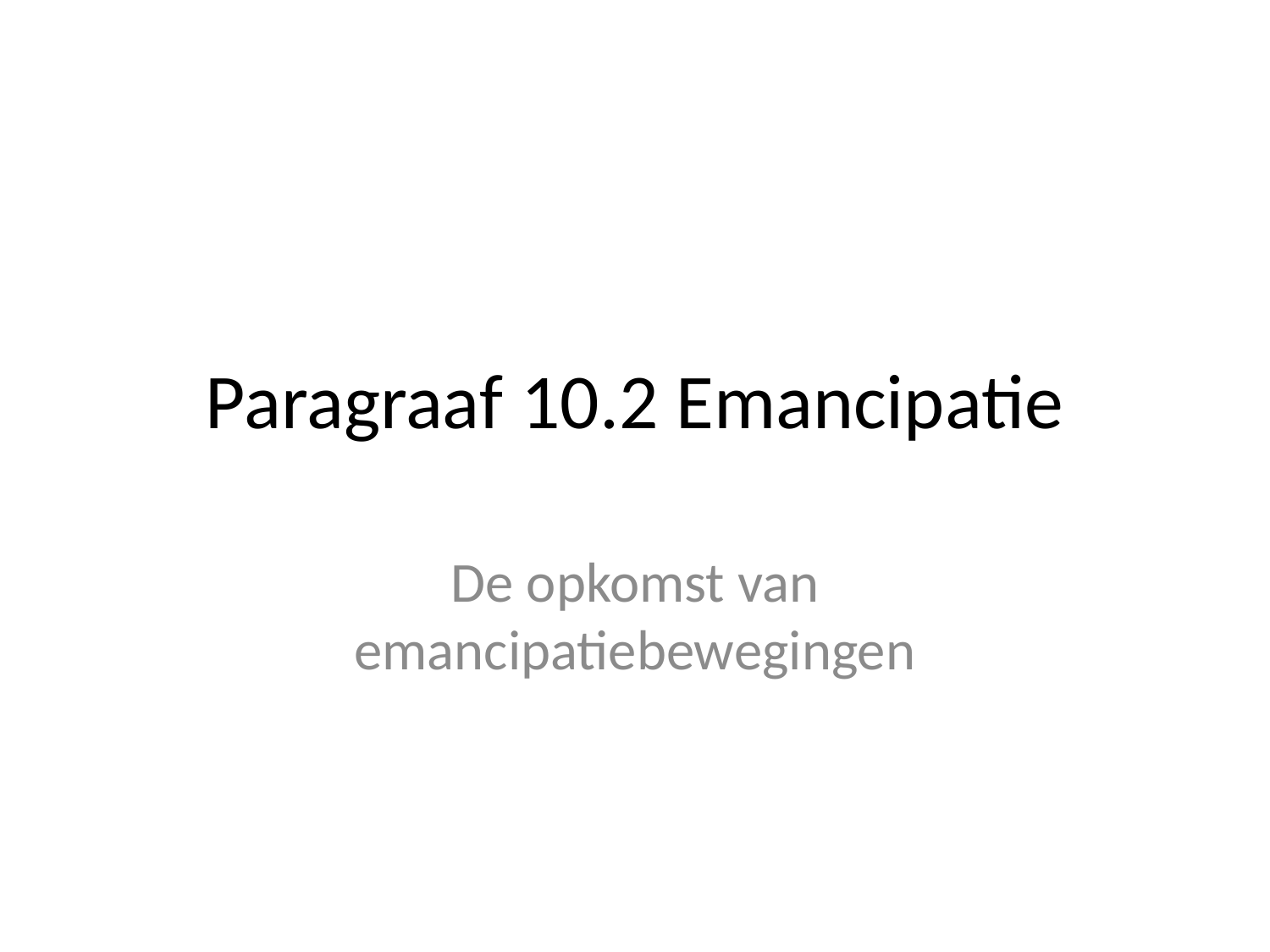

# Paragraaf 10.2 Emancipatie
De opkomst van emancipatiebewegingen